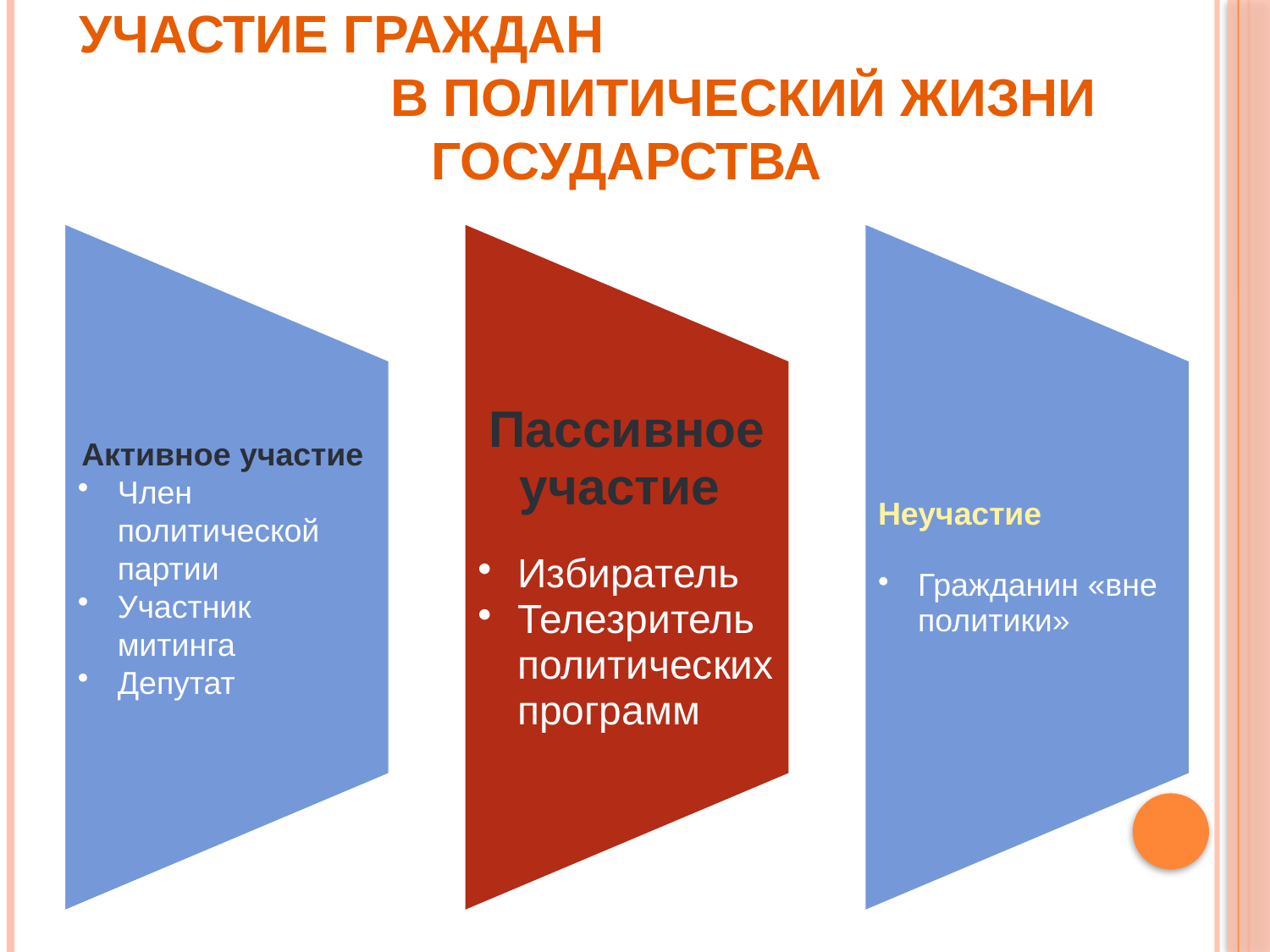

# Участие граждан                                                        в политический жизни государства
Активное участие
Член политической партии
Участник митинга
Пассивное участие
Избиратель
Неучастие
Гражданин «вне политики»
Депутат
Телезритель политических программ